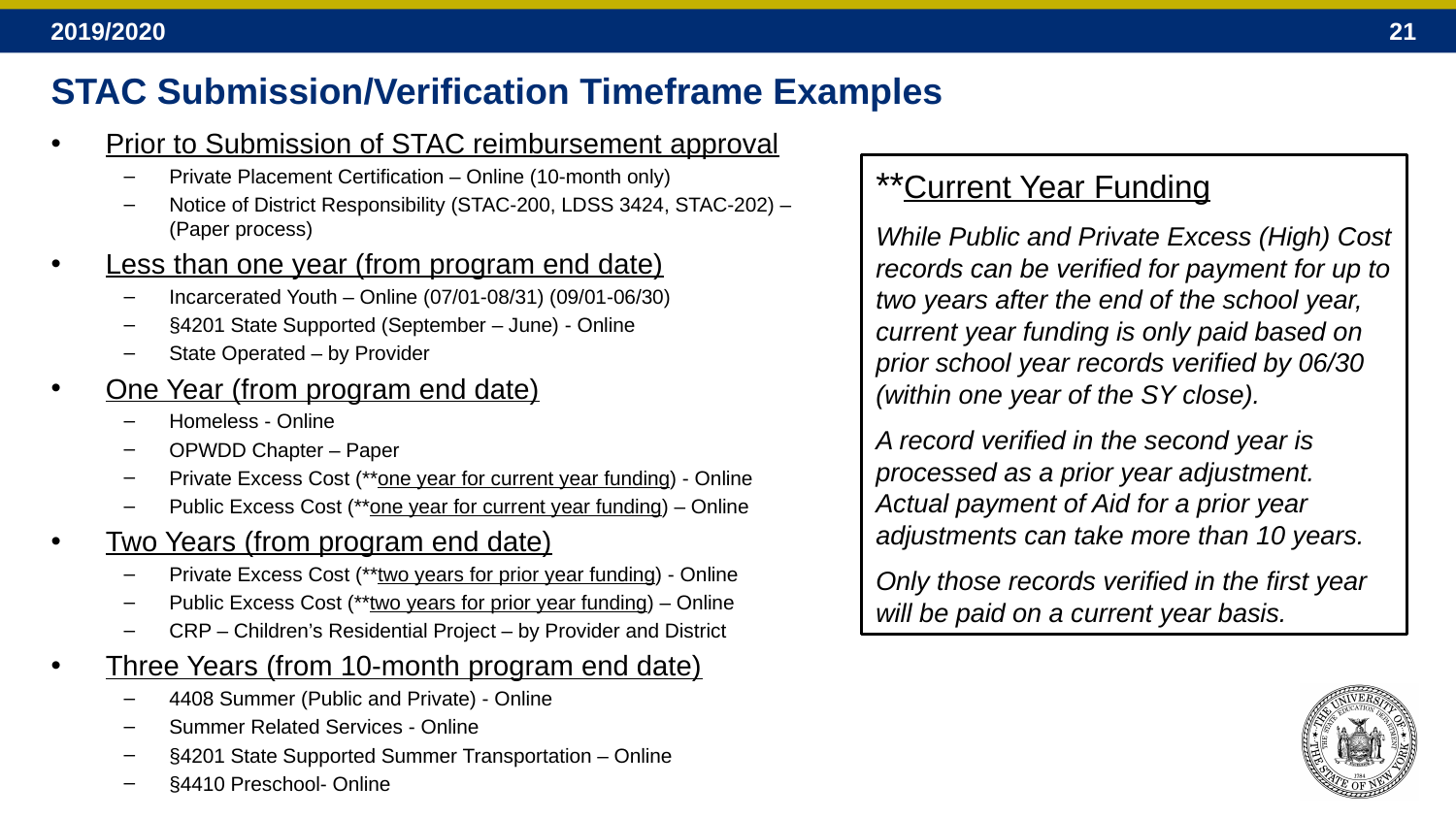

# STAC Submission/Verification Timeframe Examples
Prior to Submission of STAC reimbursement approval
Private Placement Certification – Online (10-month only)
Notice of District Responsibility (STAC-200, LDSS 3424, STAC-202) – (Paper process)
Less than one year (from program end date)
Incarcerated Youth – Online (07/01-08/31) (09/01-06/30)
§4201 State Supported (September – June) - Online
State Operated – by Provider
One Year (from program end date)
Homeless - Online
OPWDD Chapter – Paper
Private Excess Cost (**one year for current year funding) - Online
Public Excess Cost (**one year for current year funding) – Online
Two Years (from program end date)
Private Excess Cost (**two years for prior year funding) - Online
Public Excess Cost (**two years for prior year funding) – Online
CRP – Children’s Residential Project – by Provider and District
Three Years (from 10-month program end date)
4408 Summer (Public and Private) - Online
Summer Related Services - Online
§4201 State Supported Summer Transportation – Online
§4410 Preschool- Online

**Current Year Funding

While Public and Private Excess (High) Cost records can be verified for payment for up to two years after the end of the school year, current year funding is only paid based on prior school year records verified by 06/30 (within one year of the SY close).

A record verified in the second year is processed as a prior year adjustment.  Actual payment of Aid for a prior year adjustments can take more than 10 years.

Only those records verified in the first year will be paid on a current year basis.